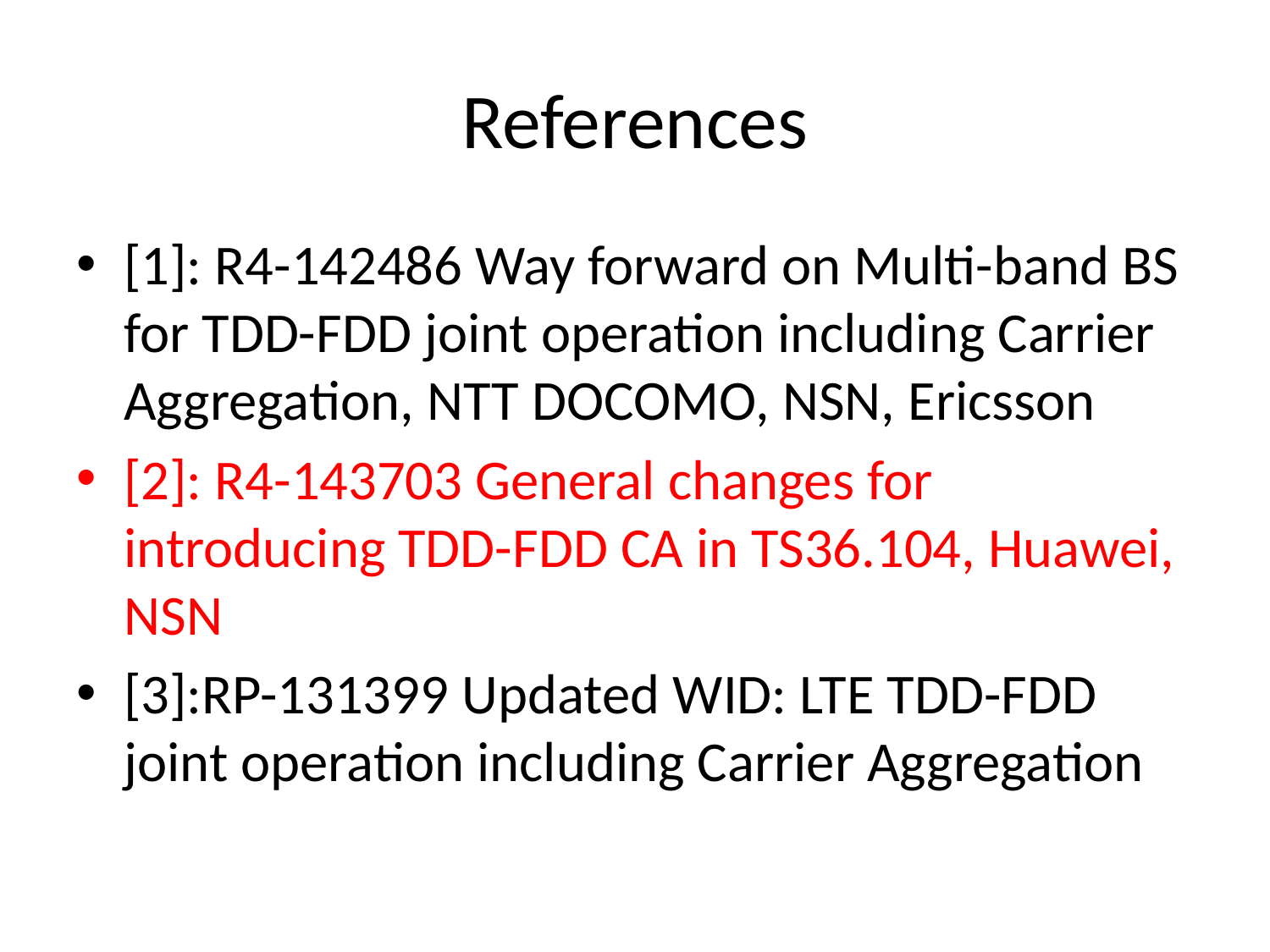

# References
[1]: R4-142486 Way forward on Multi-band BS for TDD-FDD joint operation including Carrier Aggregation, NTT DOCOMO, NSN, Ericsson
[2]: R4-143703 General changes for introducing TDD-FDD CA in TS36.104, Huawei, NSN
[3]:RP-131399 Updated WID: LTE TDD-FDD joint operation including Carrier Aggregation